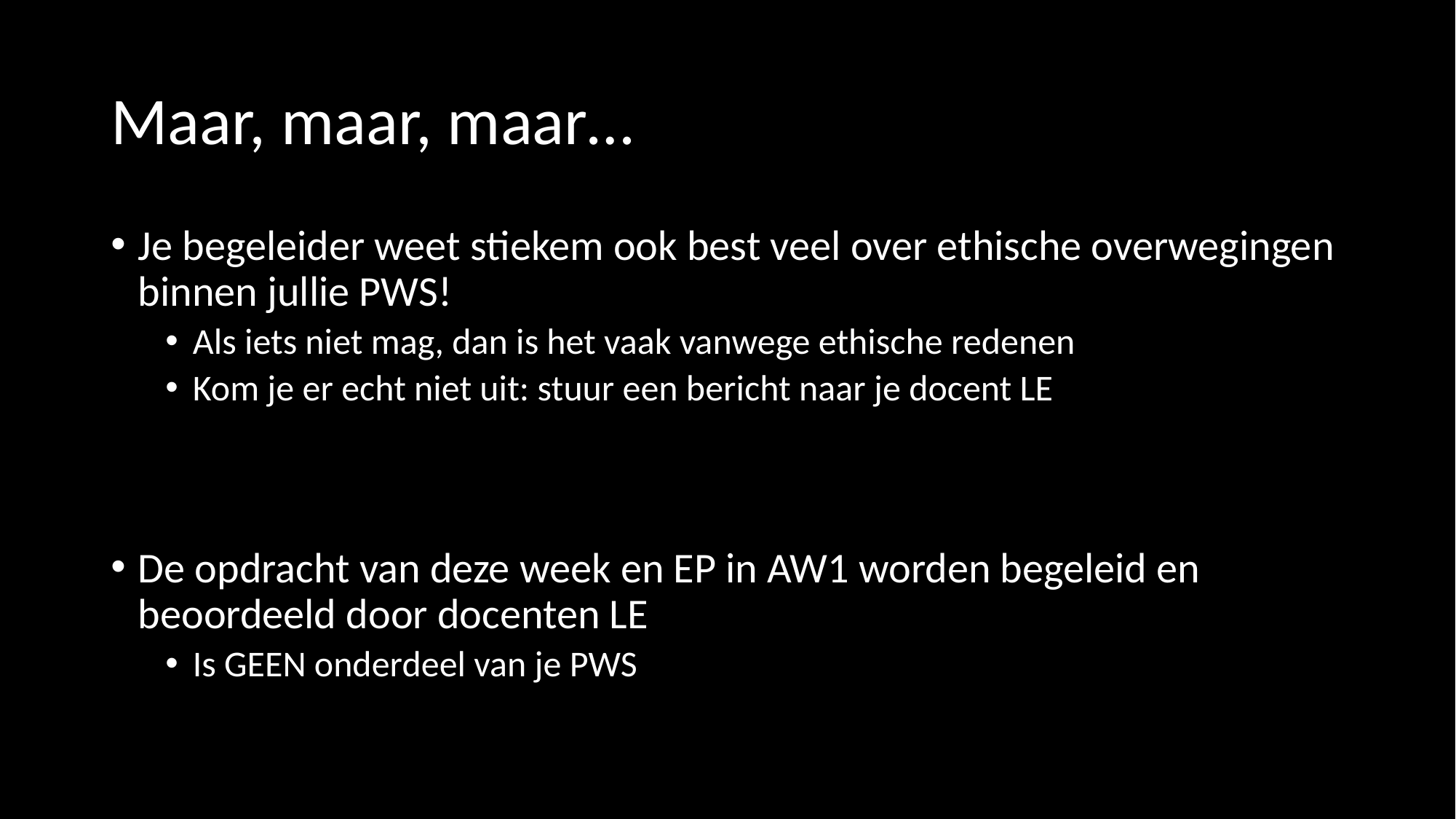

# Maar, maar, maar…
Je begeleider weet stiekem ook best veel over ethische overwegingen binnen jullie PWS!
Als iets niet mag, dan is het vaak vanwege ethische redenen
Kom je er echt niet uit: stuur een bericht naar je docent LE

De opdracht van deze week en EP in AW1 worden begeleid en beoordeeld door docenten LE
Is GEEN onderdeel van je PWS